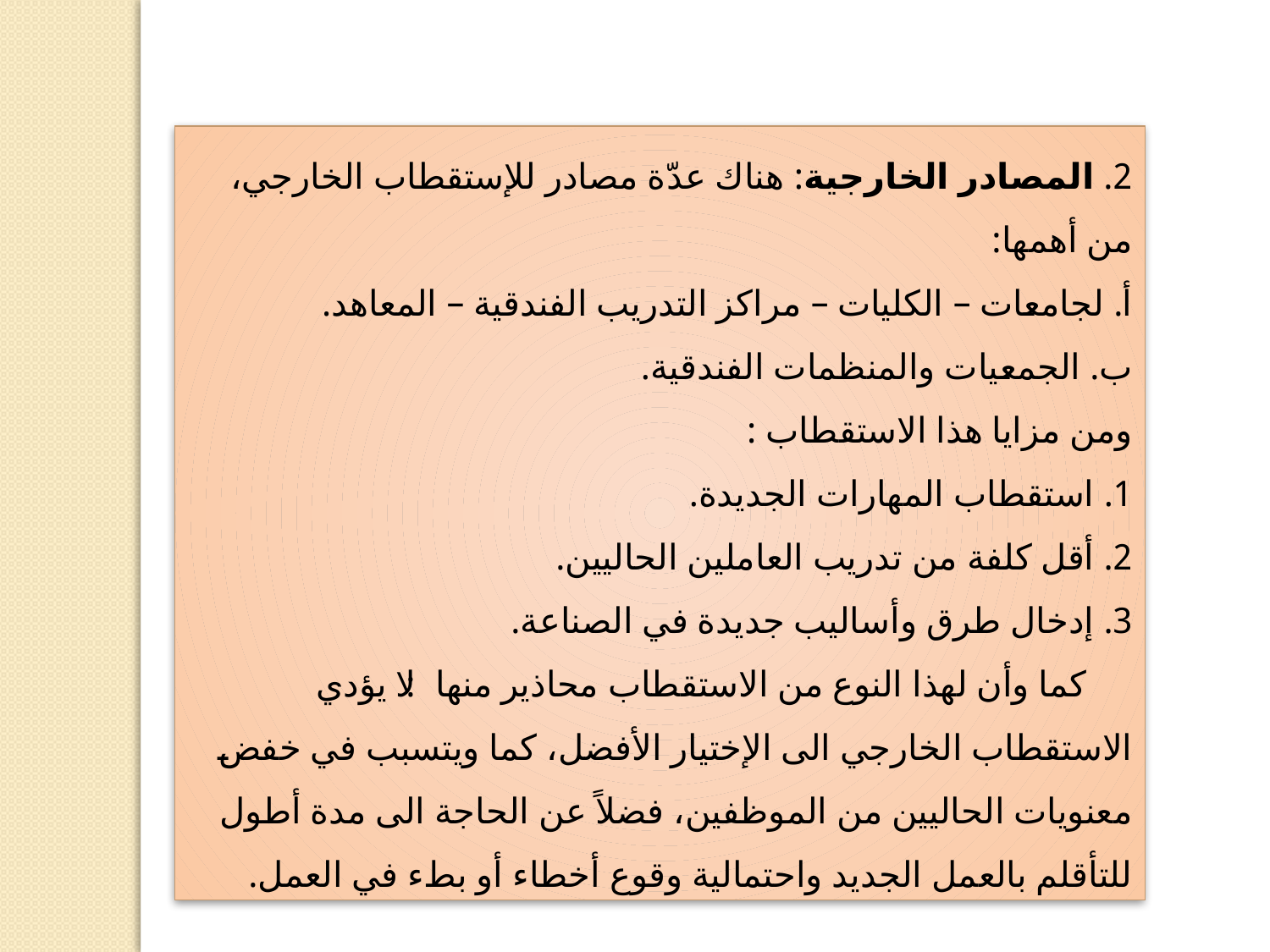

2. المصادر الخارجية: هناك عدّة مصادر للإستقطاب الخارجي، من أهمها:
أ‌. لجامعات – الكليات – مراكز التدريب الفندقية – المعاهد.
ب‌. الجمعيات والمنظمات الفندقية.
ومن مزايا هذا الاستقطاب :
1. استقطاب المهارات الجديدة.
2. أقل كلفة من تدريب العاملين الحاليين.
3. إدخال طرق وأساليب جديدة في الصناعة.
     كما وأن لهذا النوع من الاستقطاب محاذير منها: لا يؤدي الاستقطاب الخارجي الى الإختيار الأفضل، كما ويتسبب في خفض معنويات الحاليين من الموظفين، فضلاً عن الحاجة الى مدة أطول للتأقلم بالعمل الجديد واحتمالية وقوع أخطاء أو بطء في العمل.